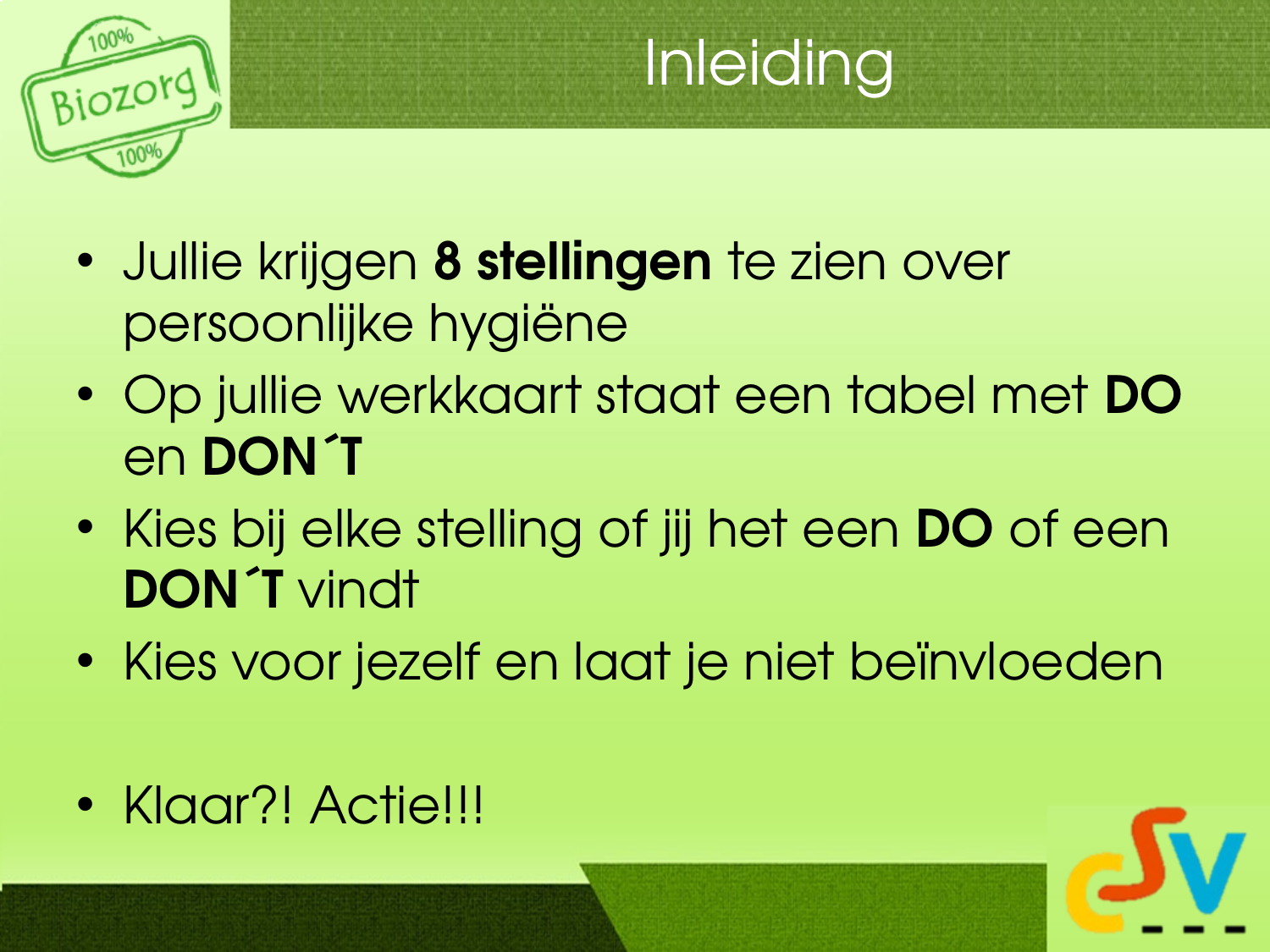

# Inleiding
Jullie krijgen 8 stellingen te zien over persoonlijke hygiëne
Op jullie werkkaart staat een tabel met DO en DON´T
Kies bij elke stelling of jij het een DO of een DON´T vindt
Kies voor jezelf en laat je niet beïnvloeden

Klaar?! Actie!!!